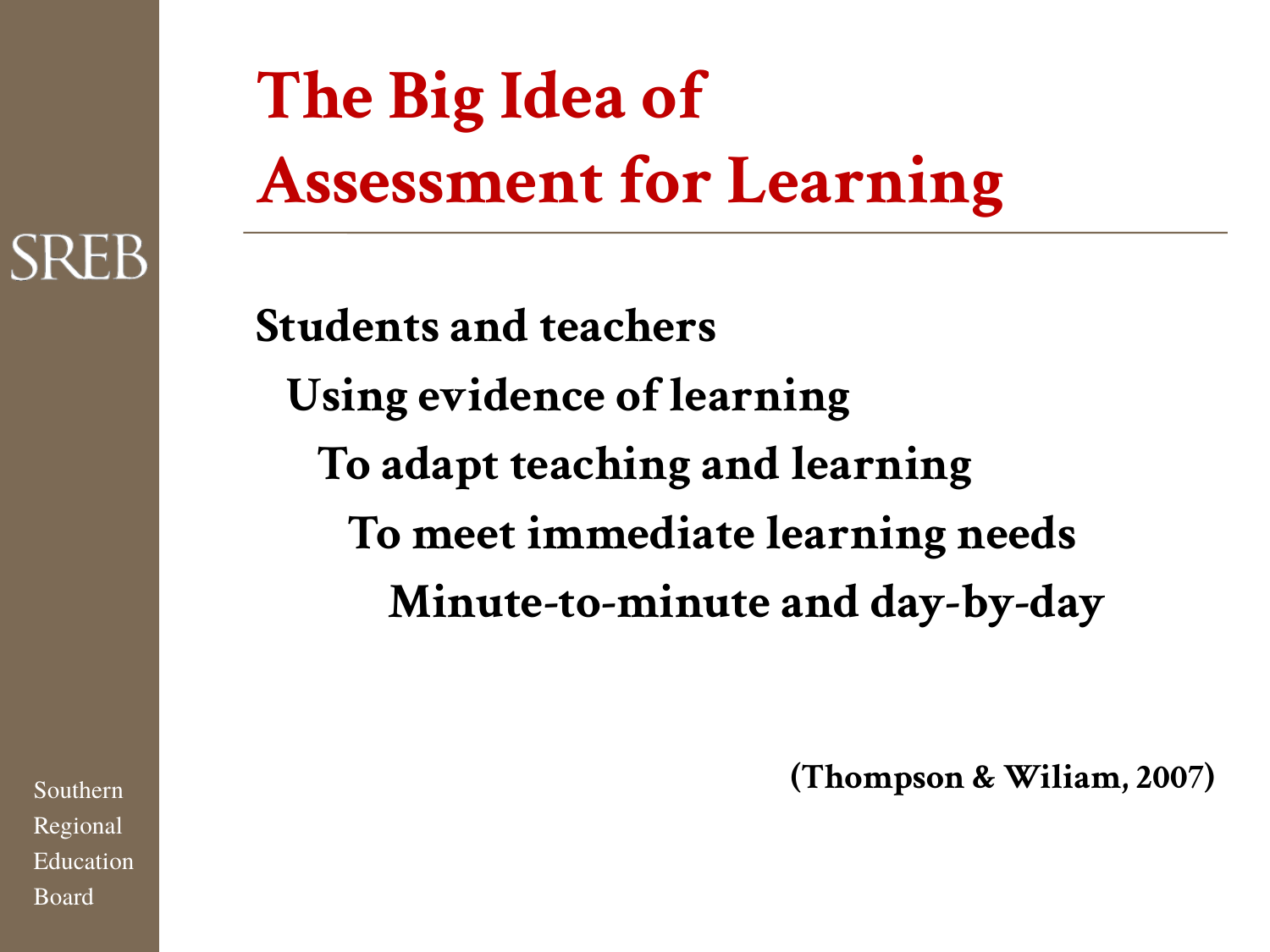

# The Big Idea of Assessment for Learning
Students and teachers
   Using evidence of learning
      To adapt teaching and learning
         To meet immediate learning needs
             Minute‐to‐minute and day-by-day

(Thompson & Wiliam, 2007)